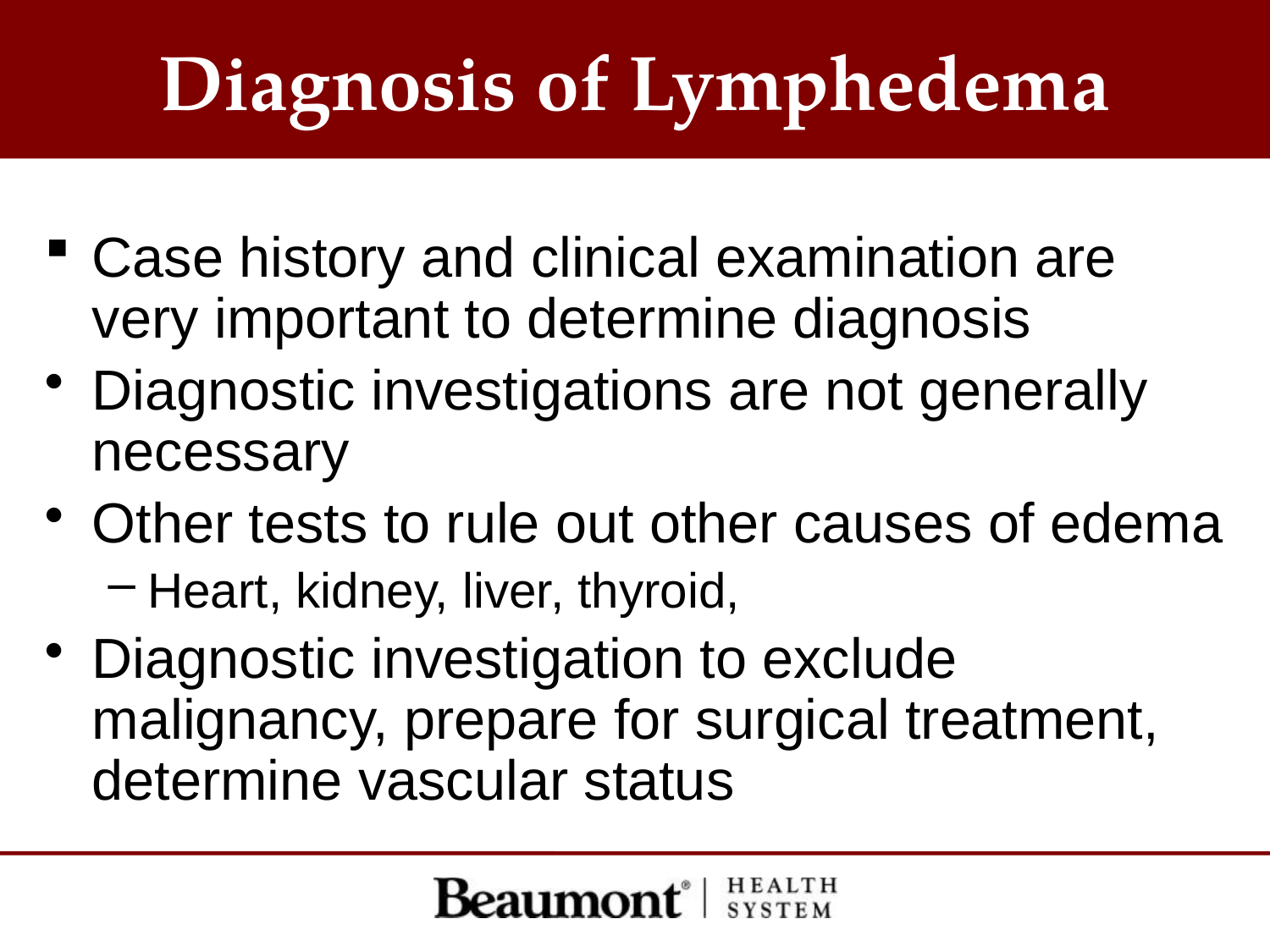

# Diagnosis of Lymphedema
Case history and clinical examination are very important to determine diagnosis
Diagnostic investigations are not generally necessary
Other tests to rule out other causes of edema
Heart, kidney, liver, thyroid,
Diagnostic investigation to exclude malignancy, prepare for surgical treatment, determine vascular status